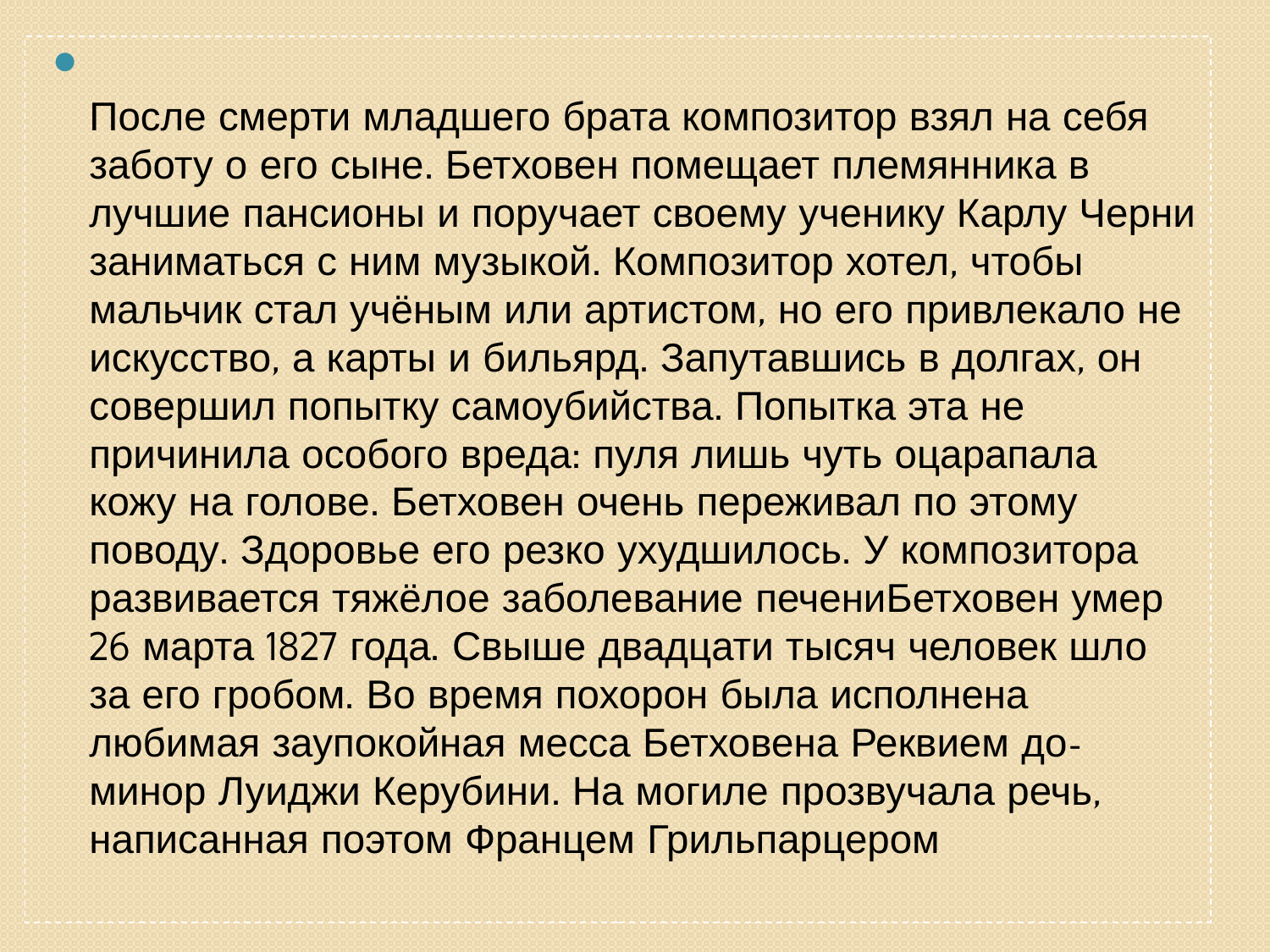

После смерти младшего брата композитор взял на себя заботу о его сыне. Бетховен помещает племянника в лучшие пансионы и поручает своему ученику Карлу Черни заниматься с ним музыкой. Композитор хотел, чтобы мальчик стал учёным или артистом, но его привлекало не искусство, а карты и бильярд. Запутавшись в долгах, он совершил попытку самоубийства. Попытка эта не причинила особого вреда: пуля лишь чуть оцарапала кожу на голове. Бетховен очень переживал по этому поводу. Здоровье его резко ухудшилось. У композитора развивается тяжёлое заболевание печениБетховен умер 26 марта 1827 года. Свыше двадцати тысяч человек шло за его гробом. Во время похорон была исполнена любимая заупокойная месса Бетховена Реквием до-минор Луиджи Керубини. На могиле прозвучала речь, написанная поэтом Францем Грильпарцером